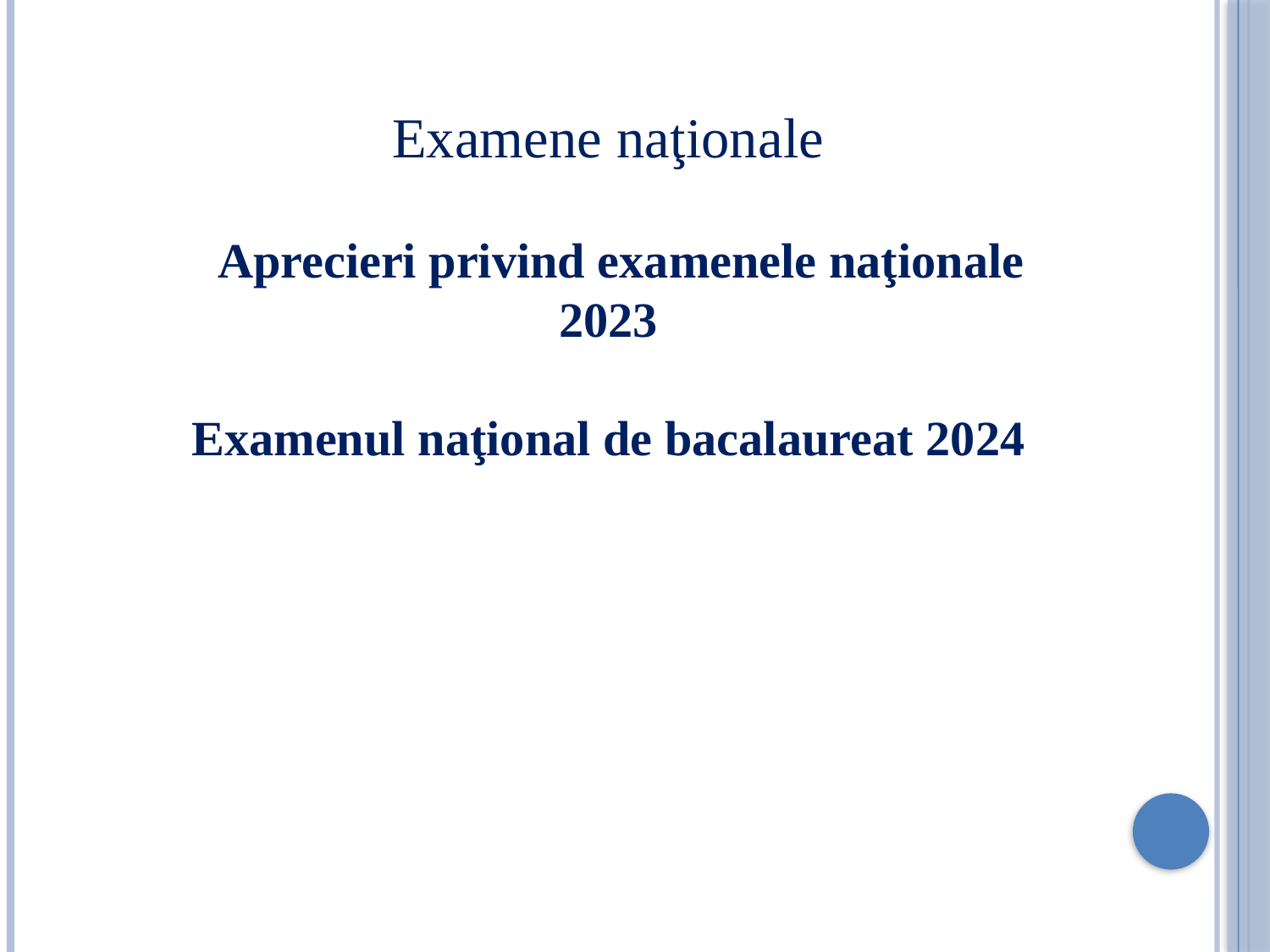

Examene naţionale

	Aprecieri privind examenele naţionale
2023

Examenul naţional de bacalaureat 2024
30